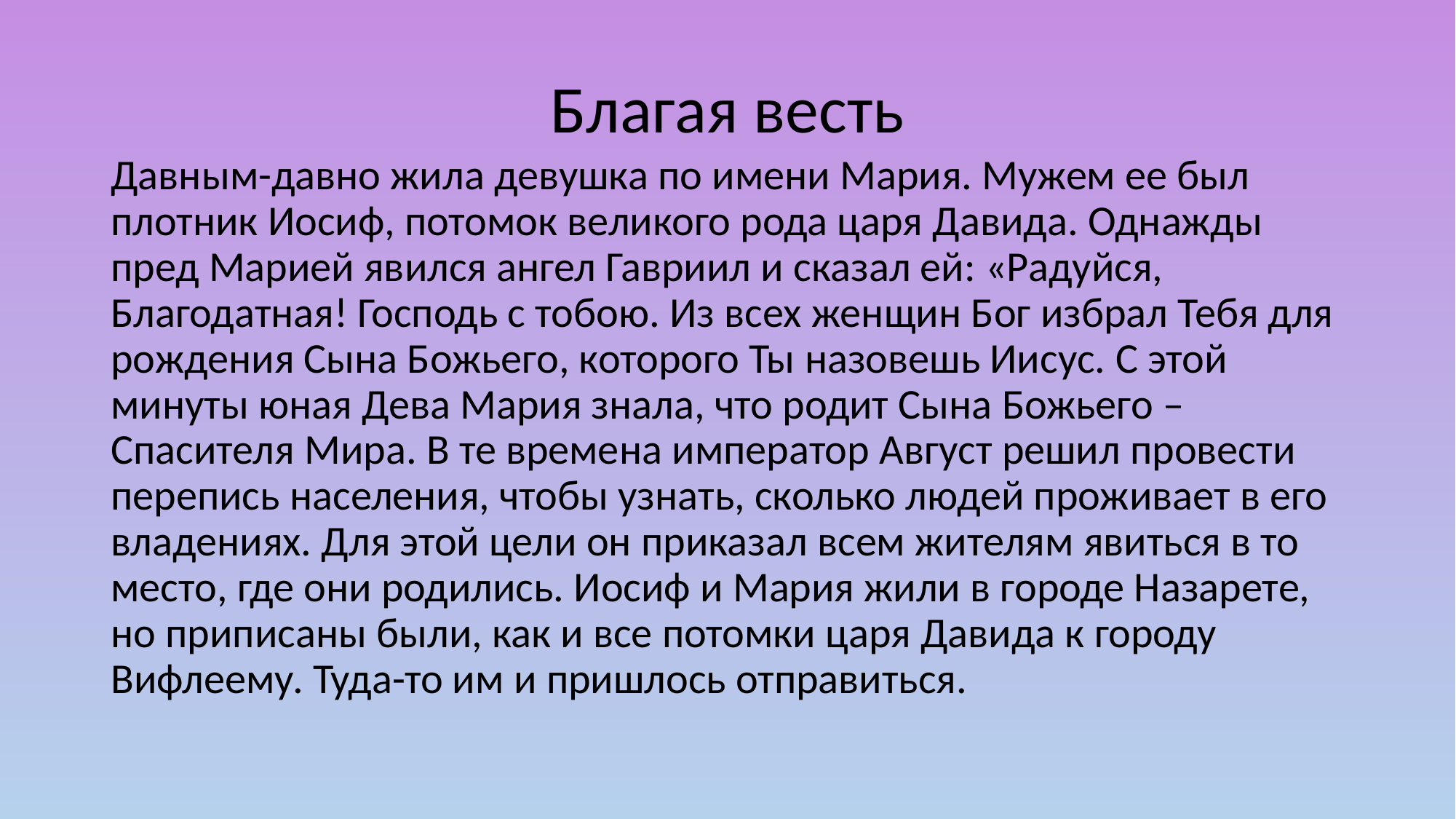

# Благая весть
Давным-давно жила девушка по имени Мария. Мужем ее был плотник Иосиф, потомок великого рода царя Давида. Однажды пред Марией явился ангел Гавриил и сказал ей: «Радуйся, Благодатная! Господь с тобою. Из всех женщин Бог избрал Тебя для рождения Сына Божьего, которого Ты назовешь Иисус. С этой минуты юная Дева Мария знала, что родит Сына Божьего – Спасителя Мира. В те времена император Август решил провести перепись населения, чтобы узнать, сколько людей проживает в его владениях. Для этой цели он приказал всем жителям явиться в то место, где они родились. Иосиф и Мария жили в городе Назарете, но приписаны были, как и все потомки царя Давида к городу Вифлеему. Туда-то им и пришлось отправиться.